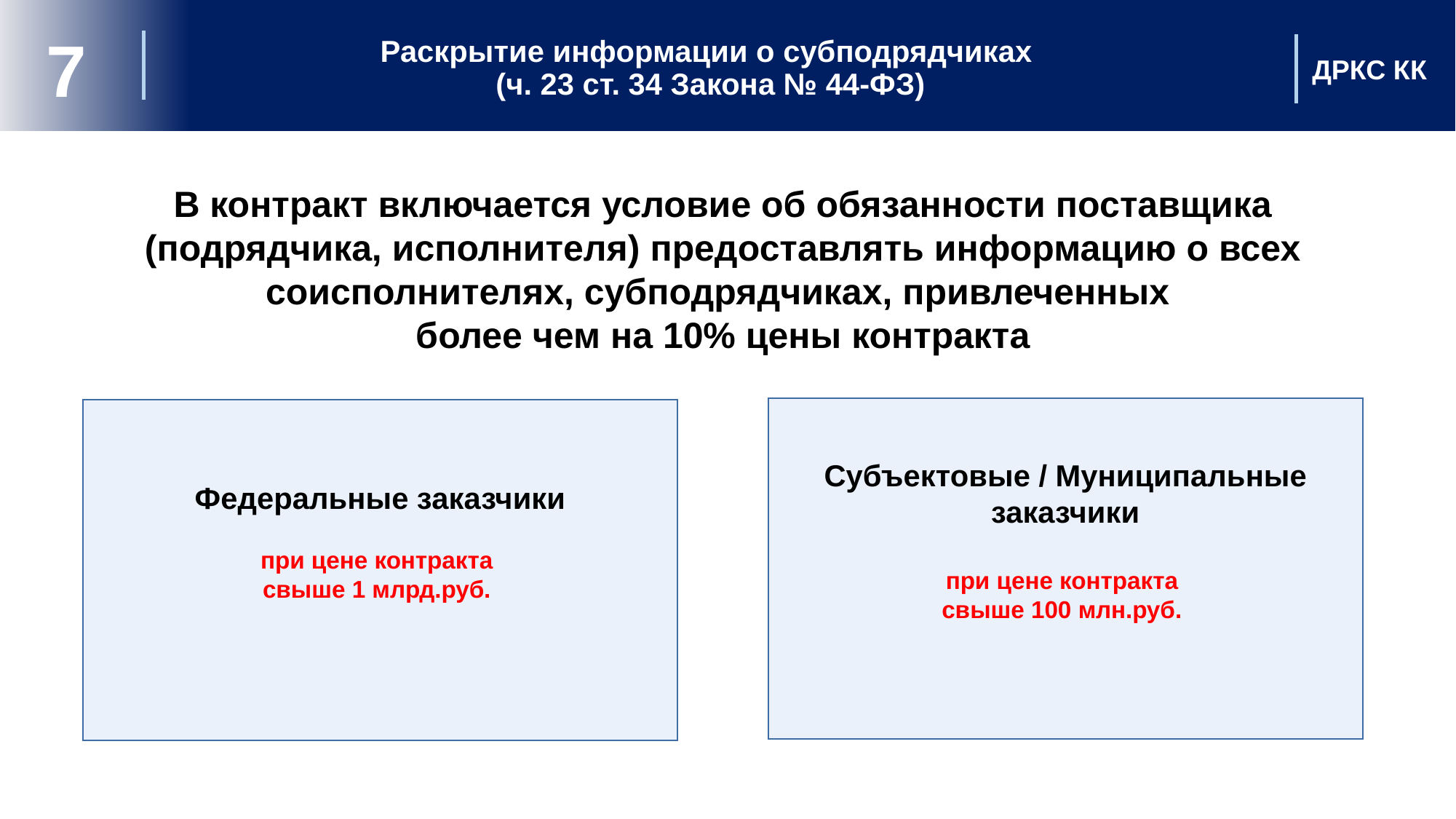

# Раскрытие информации о субподрядчиках (ч. 23 ст. 34 Закона № 44-ФЗ)

7
ДРКС КК
В контракт включается условие об обязанности поставщика (подрядчика, исполнителя) предоставлять информацию о всех соисполнителях, субподрядчиках, привлеченных
более чем на 10% цены контракта
Субъектовые / Муниципальные заказчики

при цене контракта
свыше 100 млн.руб.

Федеральные заказчики

при цене контракта
свыше 1 млрд.руб.